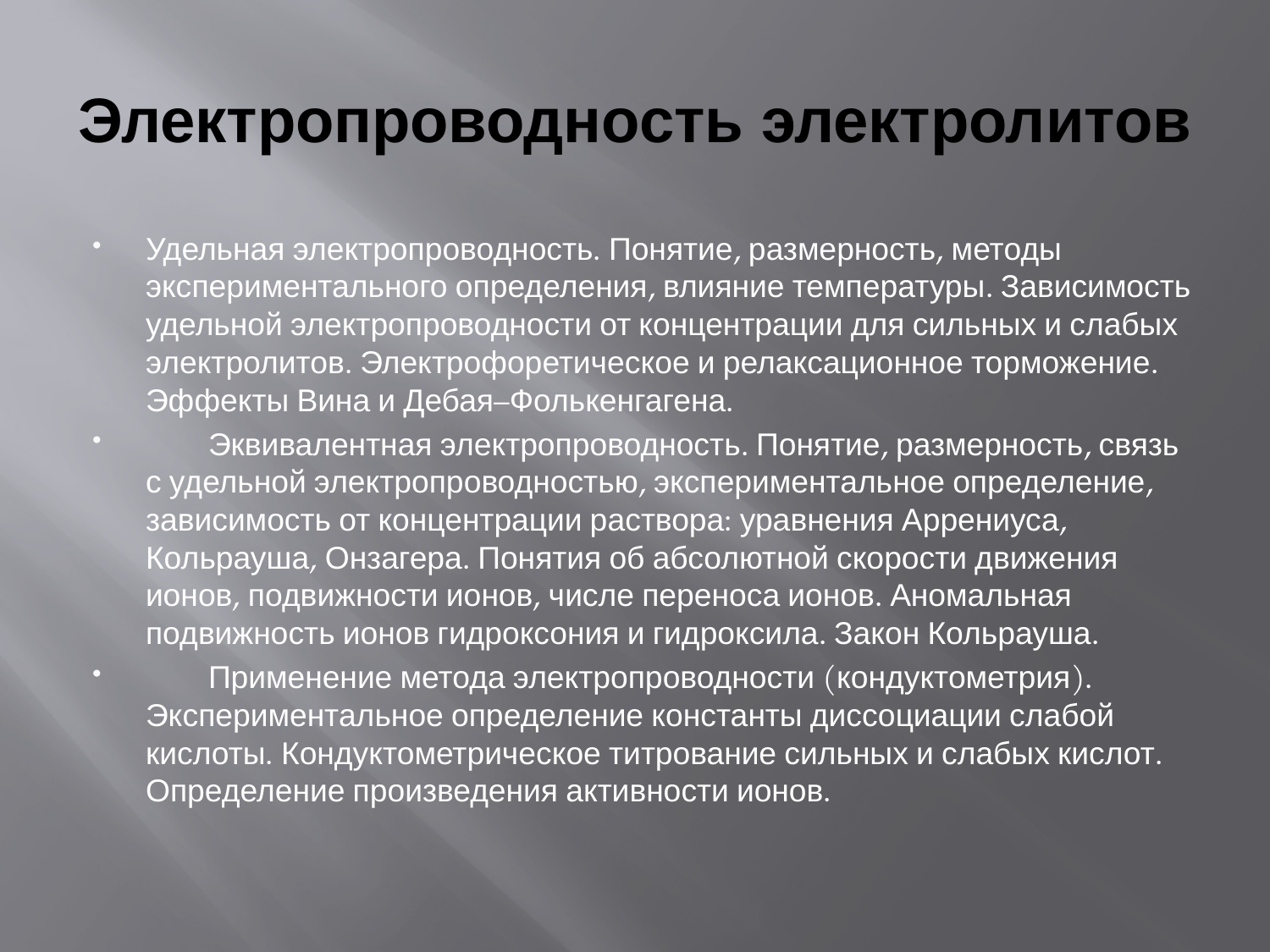

# Электропроводность электролитов
Удельная электропроводность. Понятие, размерность, методы экспериментального определения, влияние температуры. Зависимость удельной электропроводности от концентрации для сильных и слабых электролитов. Электрофоретическое и релаксационное торможение. Эффекты Вина и Дебая–Фолькенгагена.
        Эквивалентная электропроводность. Понятие, размерность, связь с удельной электропроводностью, экспериментальное определение, зависимость от концентрации раствора: уравнения Аррениуса, Кольрауша, Онзагера. Понятия об абсолютной скорости движения ионов, подвижности ионов, числе переноса ионов. Аномальная подвижность ионов гидроксония и гидроксила. Закон Кольрауша.
        Применение метода электропроводности (кондуктометрия). Экспериментальное определение константы диссоциации слабой кислоты. Кондуктометрическое титрование сильных и слабых кислот. Определение произведения активности ионов.